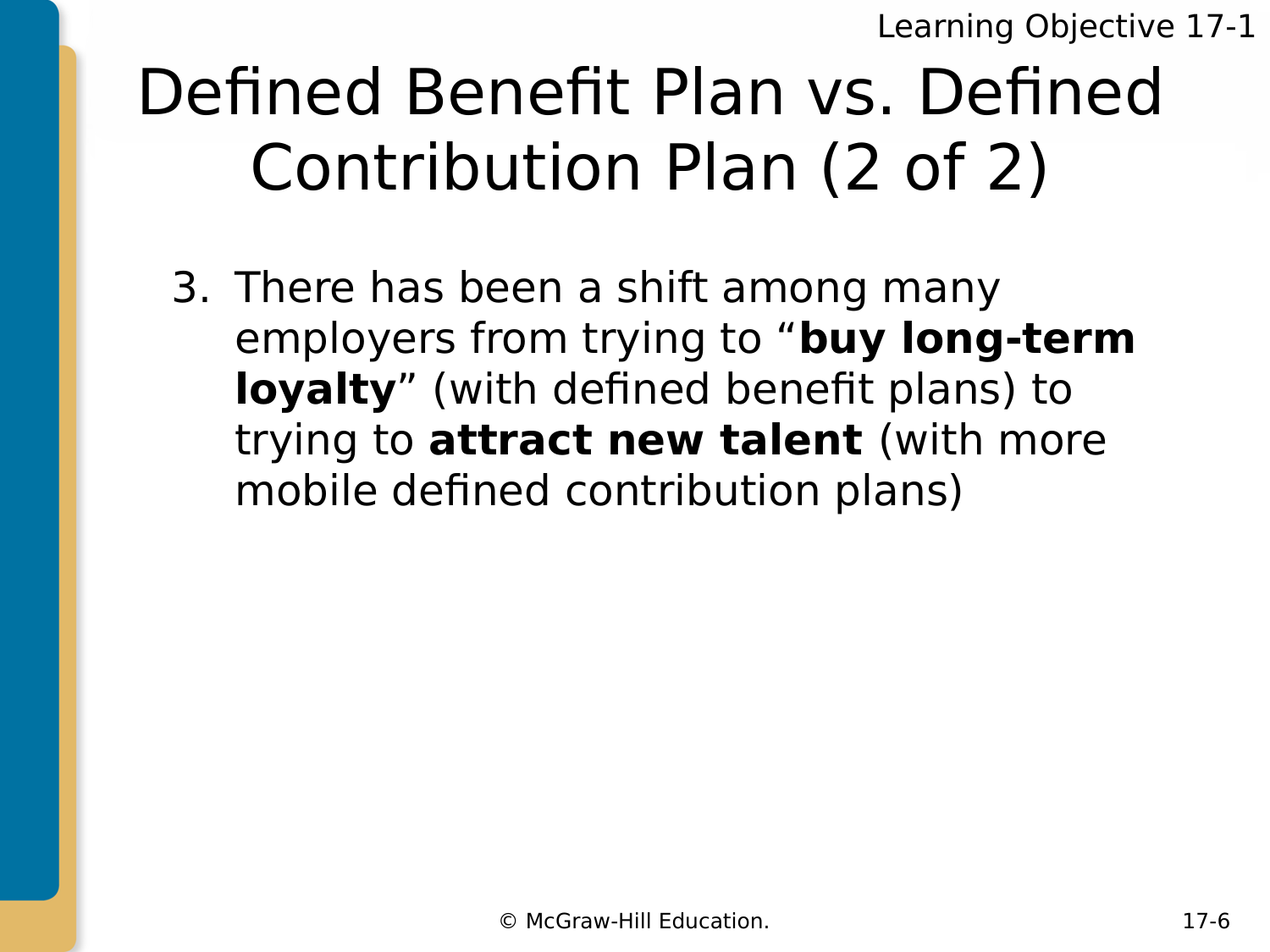

Learning Objective 17-1
# Defined Benefit Plan vs. Defined Contribution Plan (2 of 2)
There has been a shift among many employers from trying to “buy long-term loyalty” (with defined benefit plans) to trying to attract new talent (with more mobile defined contribution plans)